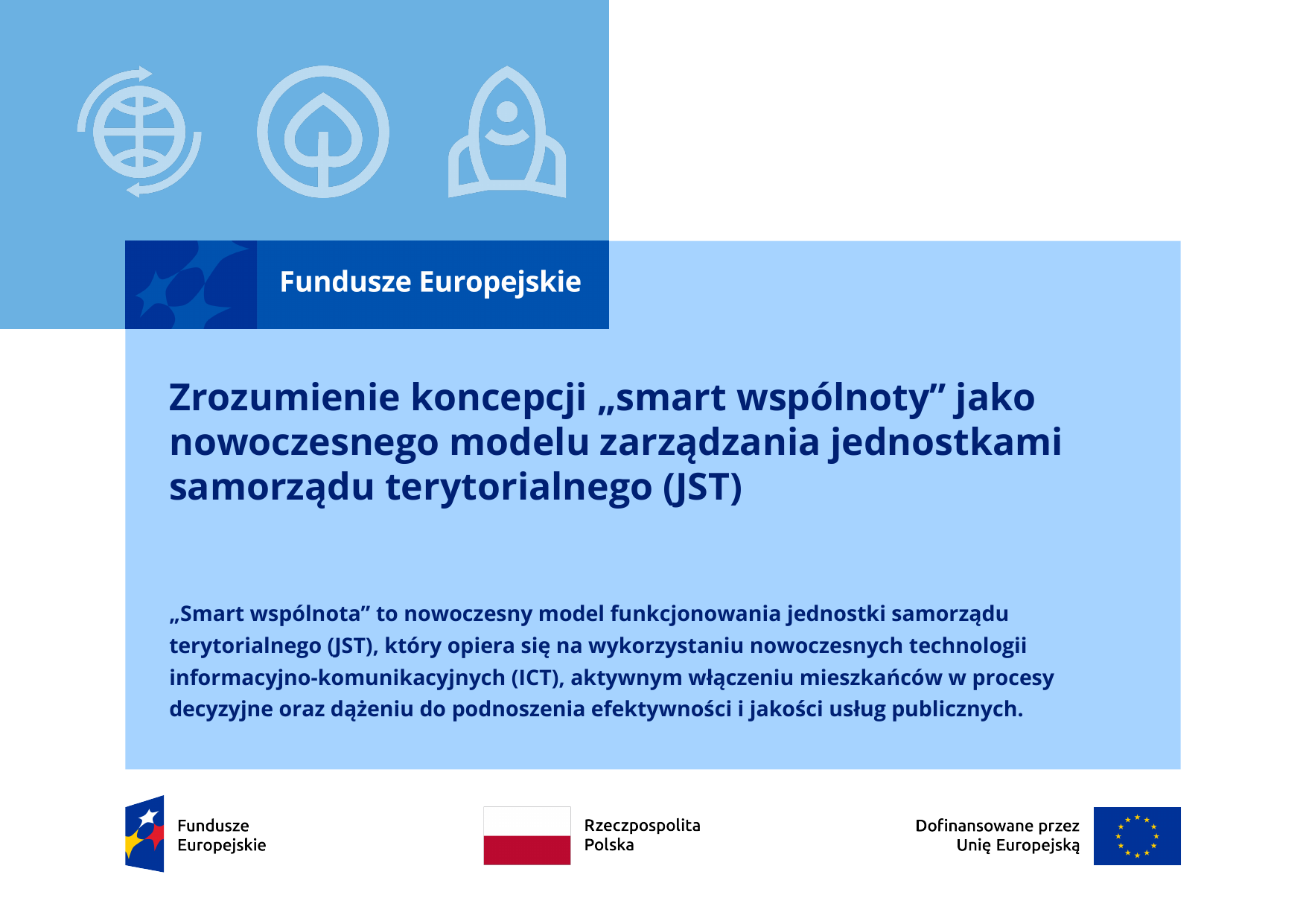

# Zrozumienie koncepcji „smart wspólnoty” jako nowoczesnego modelu zarządzania jednostkami samorządu terytorialnego (JST)
„Smart wspólnota” to nowoczesny model funkcjonowania jednostki samorządu terytorialnego (JST), który opiera się na wykorzystaniu nowoczesnych technologii informacyjno-komunikacyjnych (ICT), aktywnym włączeniu mieszkańców w procesy decyzyjne oraz dążeniu do podnoszenia efektywności i jakości usług publicznych.